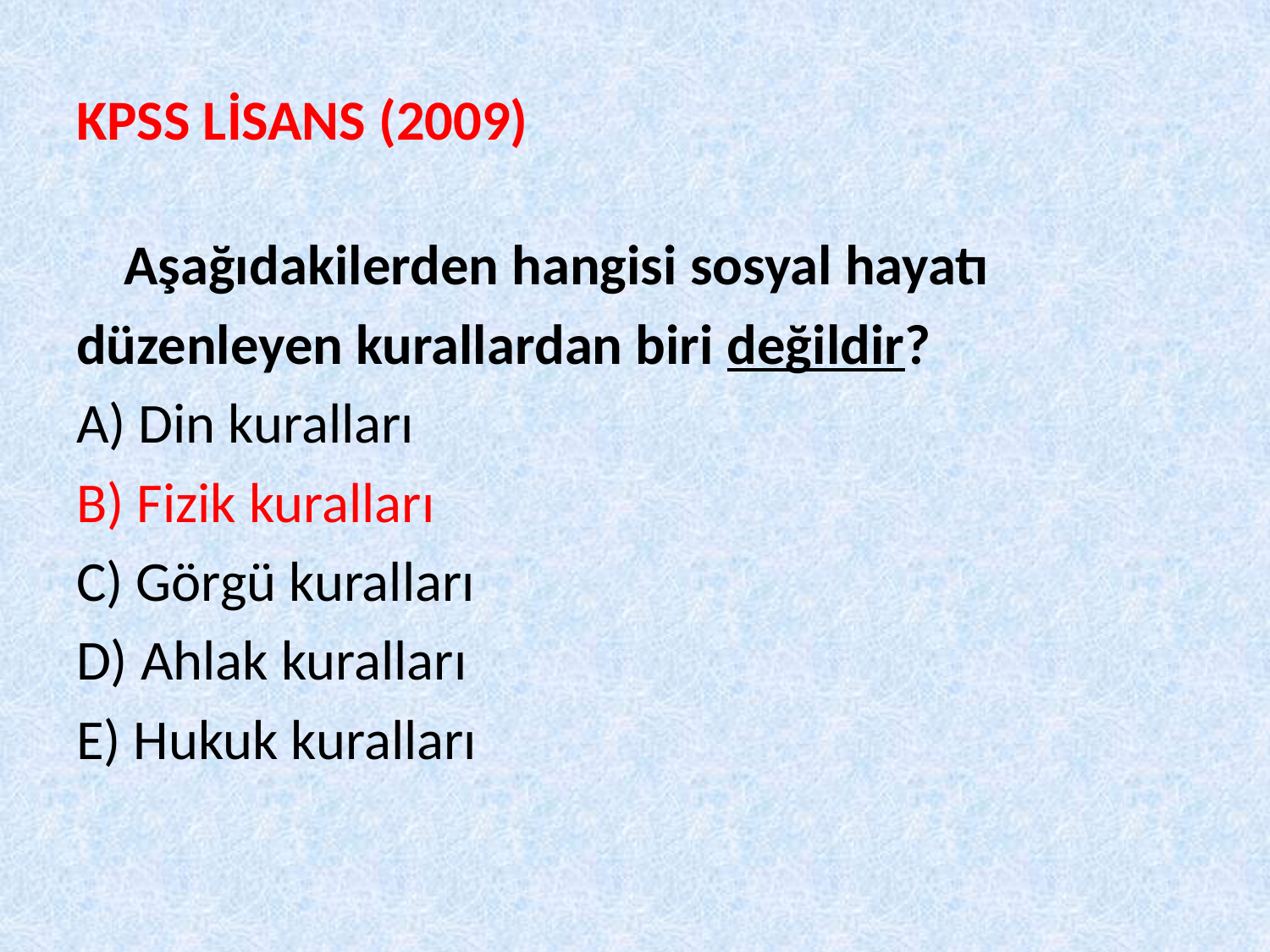

# KPSS LİSANS (2009)
	Aşağıdakilerden hangisi sosyal hayatı
düzenleyen kurallardan biri değildir?
A) Din kuralları
B) Fizik kuralları
C) Görgü kuralları
D) Ahlak kuralları
E) Hukuk kuralları